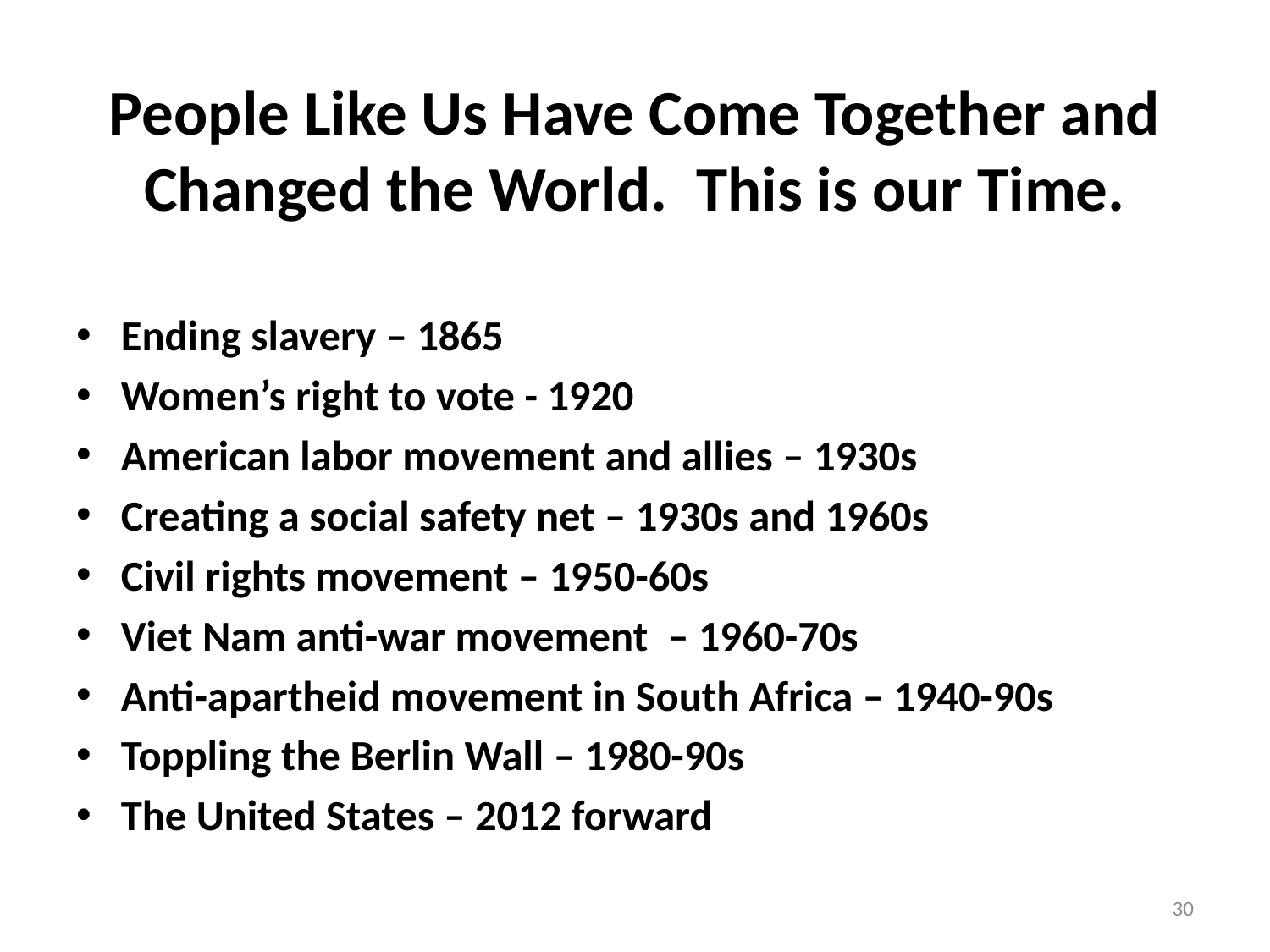

# People Like Us Have Come Together and Changed the World.  This is our Time.
Ending slavery – 1865
Women’s right to vote - 1920
American labor movement and allies – 1930s
Creating a social safety net – 1930s and 1960s
Civil rights movement – 1950-60s
Viet Nam anti-war movement  – 1960-70s
Anti-apartheid movement in South Africa – 1940-90s
Toppling the Berlin Wall – 1980-90s
The United States – 2012 forward

30